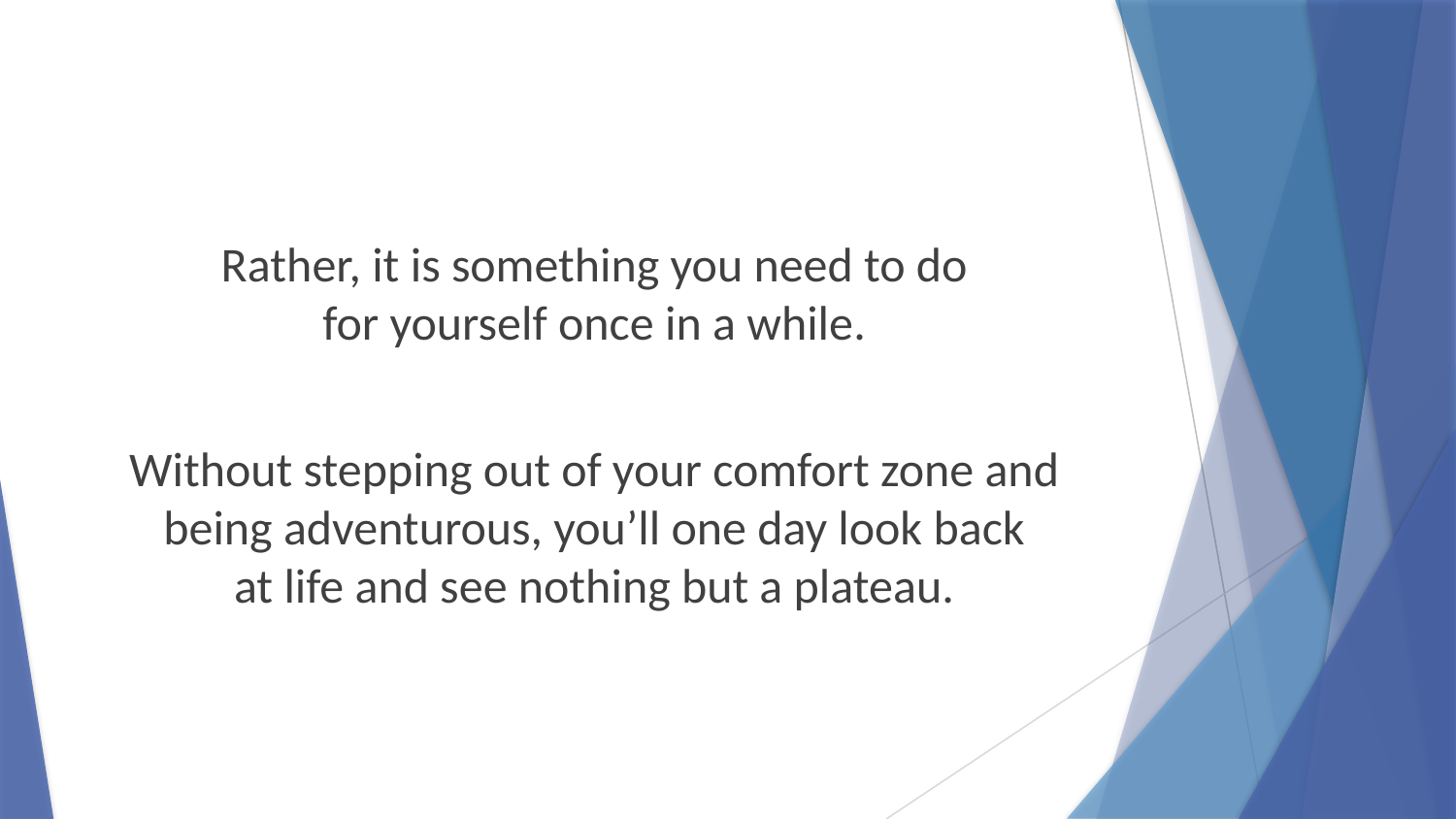

Rather, it is something you need to do
for yourself once in a while.

Without stepping out of your comfort zone and being adventurous, you’ll one day look back
at life and see nothing but a plateau.